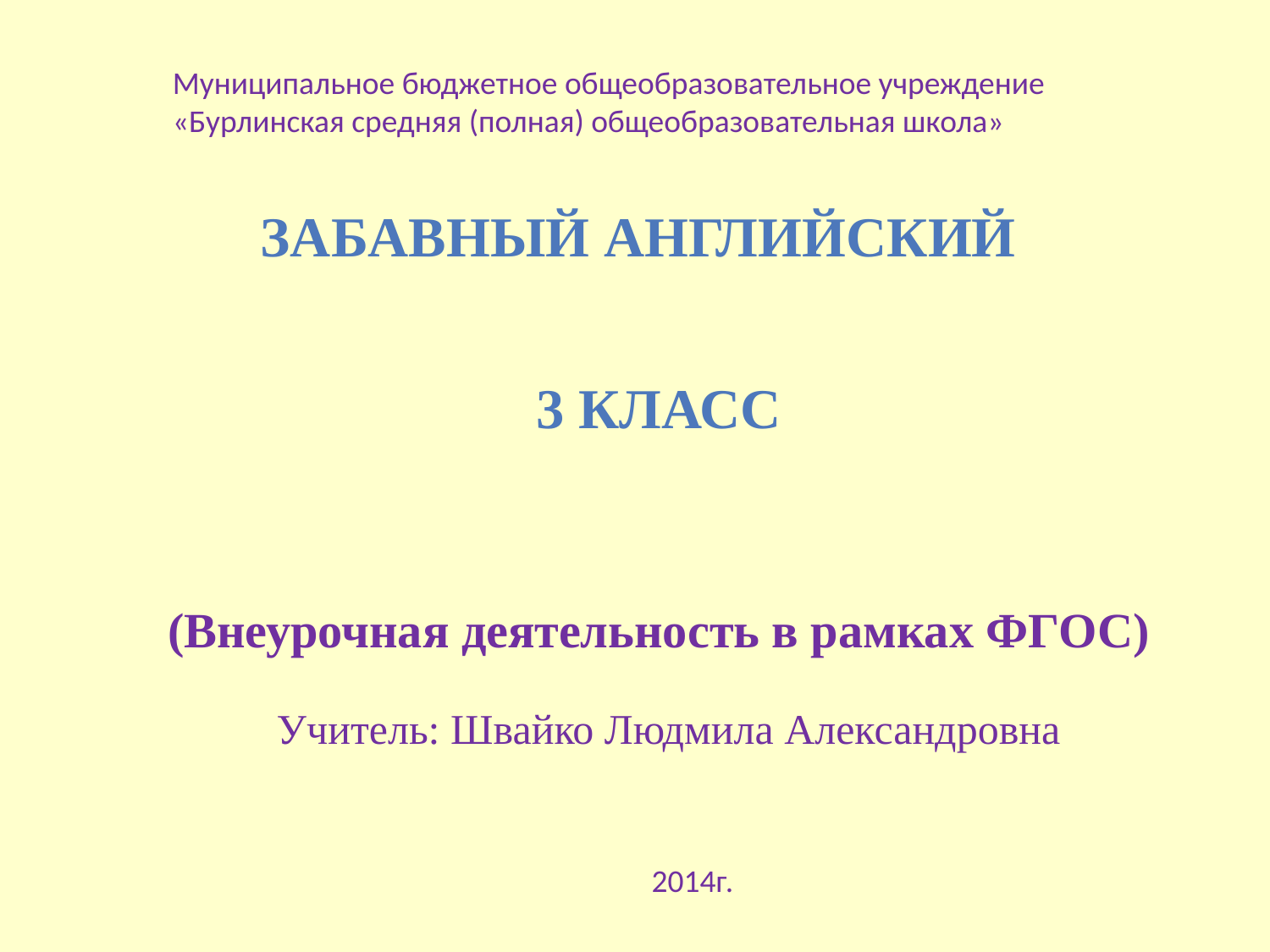

Муниципальное бюджетное общеобразовательное учреждение
«Бурлинская средняя (полная) общеобразовательная школа»
ЗАБАВНЫЙ АНГЛИЙСКИЙ
3 класс
# (Внеурочная деятельность в рамках ФГОС)
Учитель: Швайко Людмила Александровна
2014г.